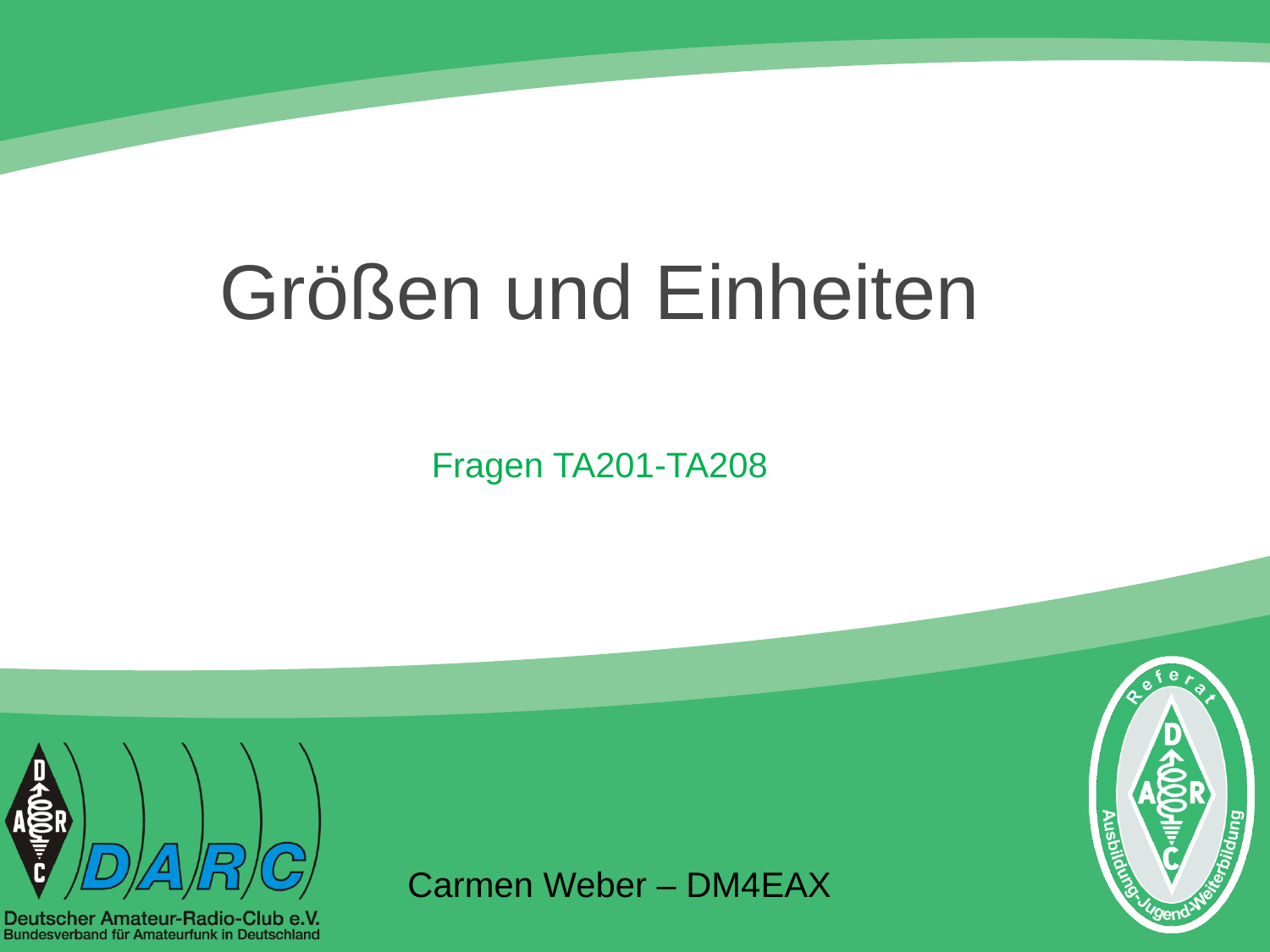

# Größen und Einheiten
Fragen TA201-TA208
Carmen Weber – DM4EAX